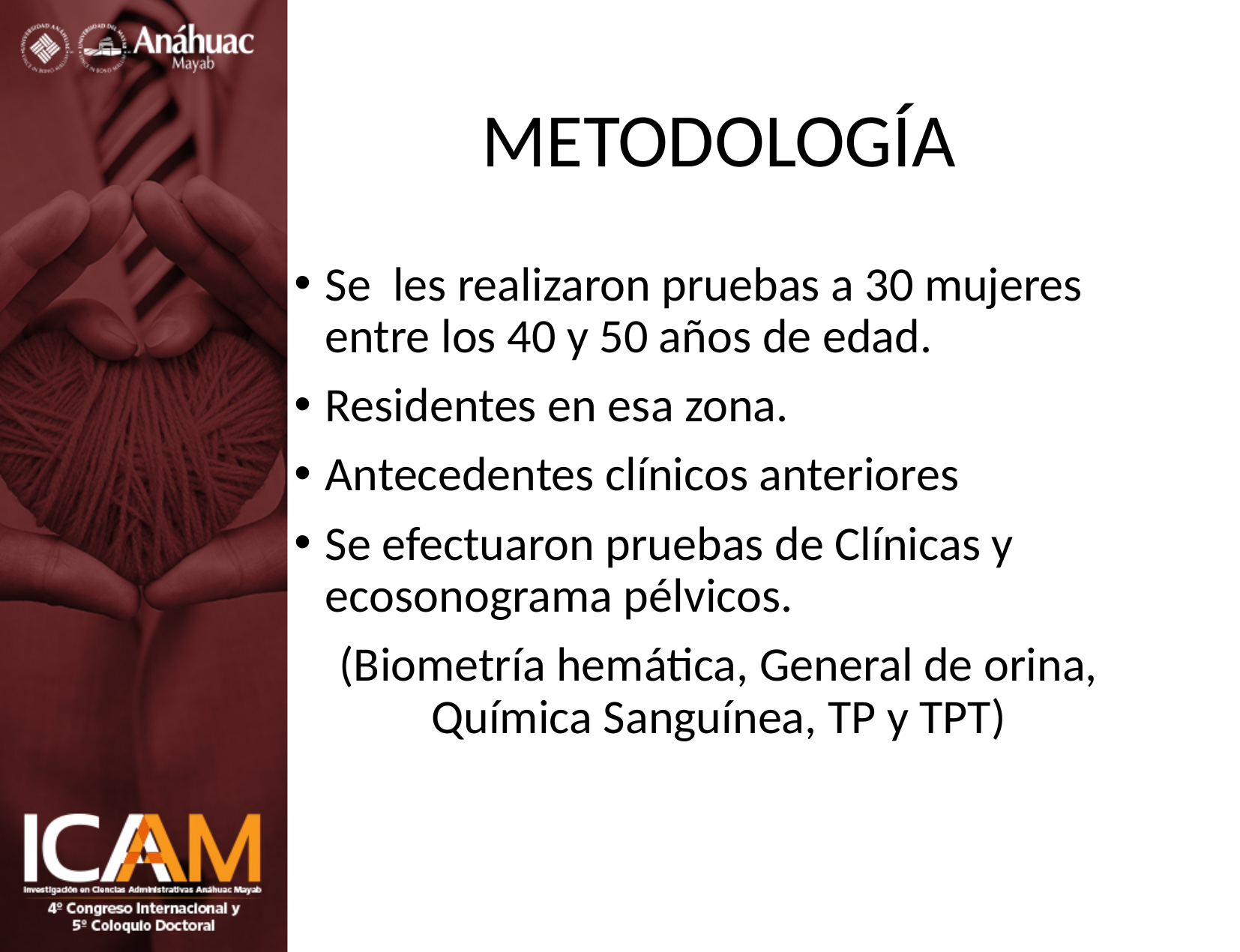

# METODOLOGÍA
Se  les realizaron pruebas a 30 mujeres entre los 40 y 50 años de edad.
Residentes en esa zona.
Antecedentes clínicos anteriores
Se efectuaron pruebas de Clínicas y ecosonograma pélvicos.
(Biometría hemática, General de orina, Química Sanguínea, TP y TPT)